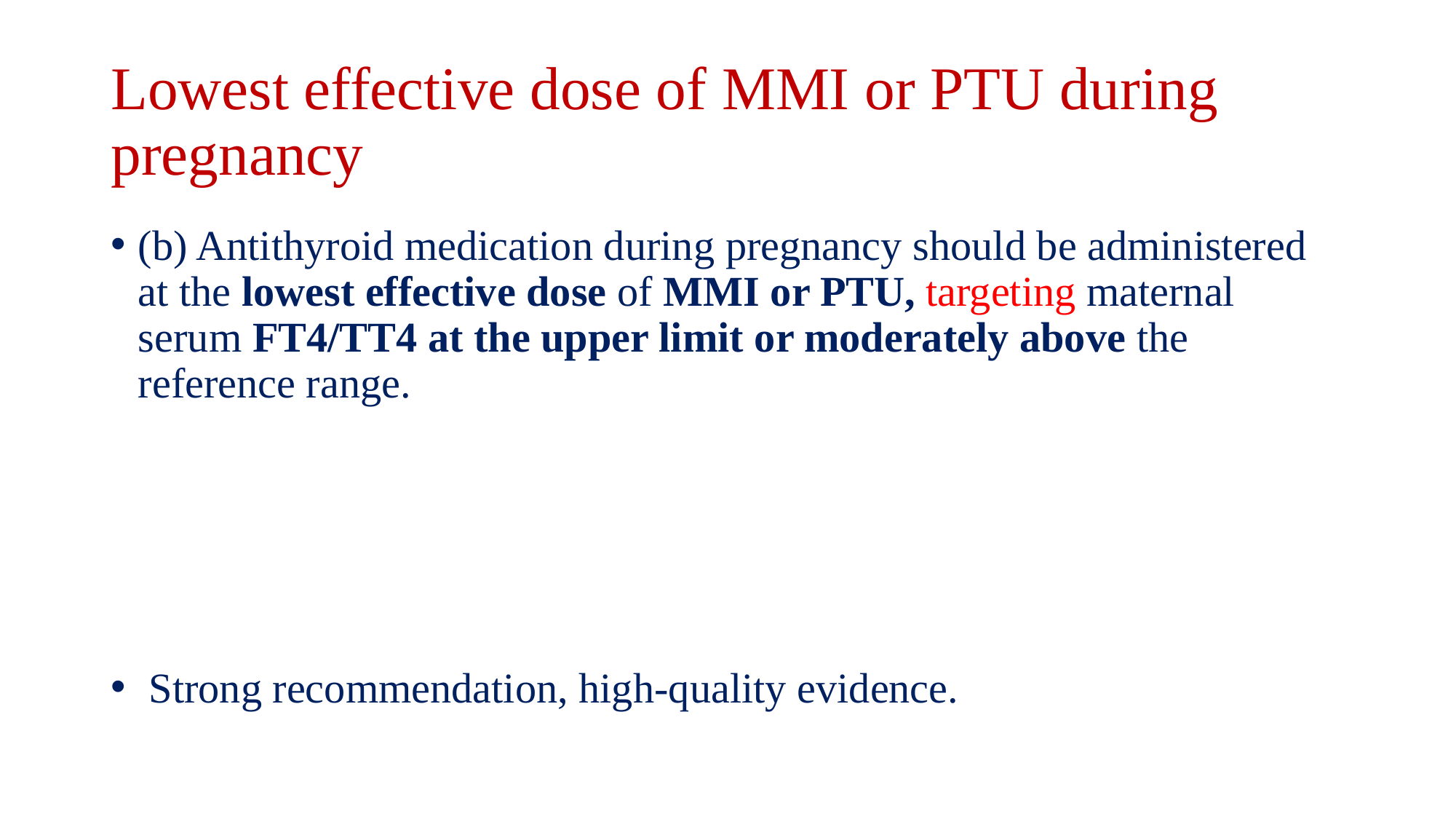

# Lowest effective dose of MMI or PTU during pregnancy
(b) Antithyroid medication during pregnancy should be administered at the lowest effective dose of MMI or PTU, targeting maternal serum FT4/TT4 at the upper limit or moderately above the reference range.

 Strong recommendation, high-quality evidence.